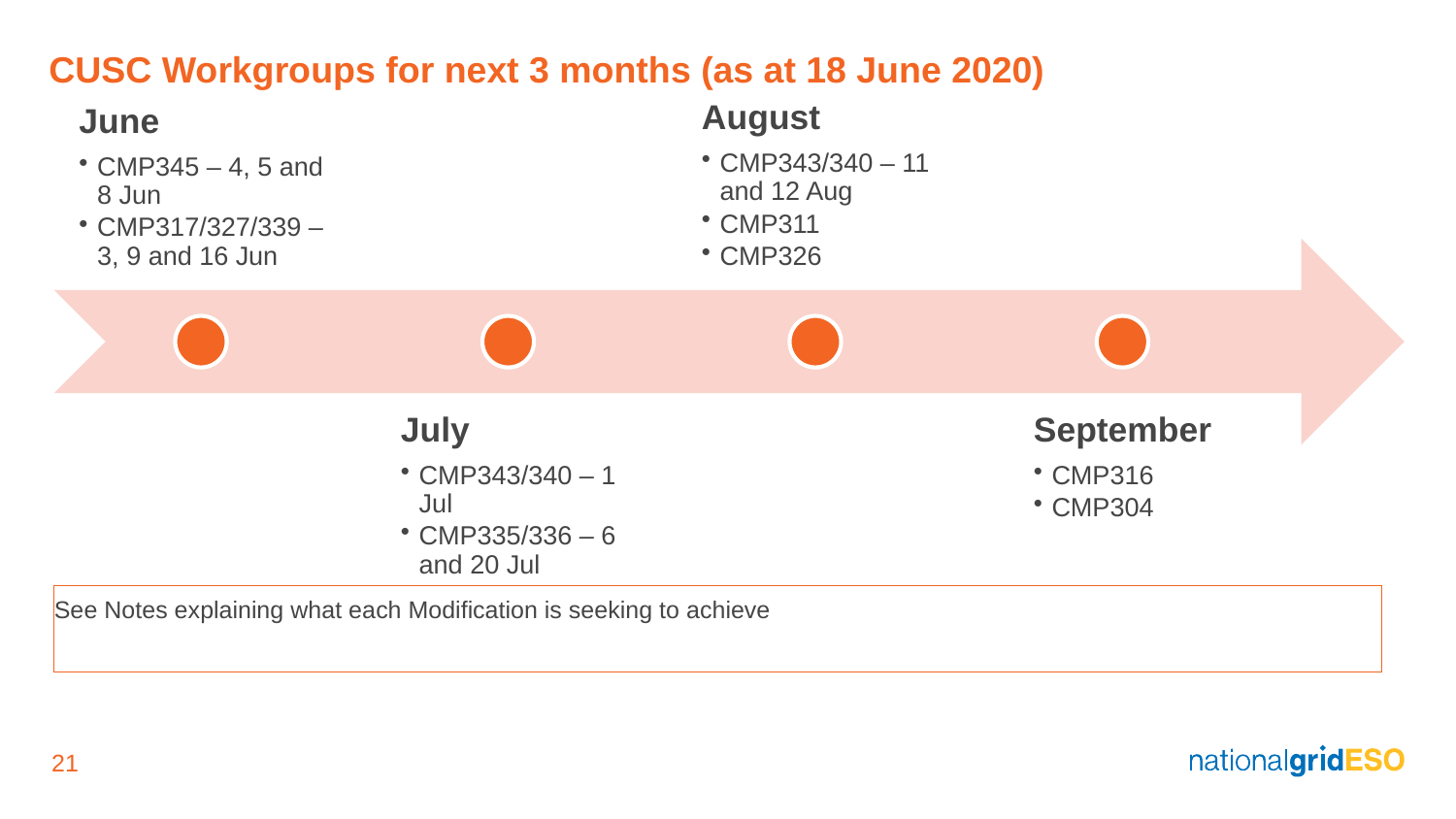

CUSC Workgroups for next 3 months (as at 18 June 2020)
June
CMP345 – 4, 5 and 8 Jun
CMP317/327/339 – 3, 9 and 16 Jun
July
CMP343/340 – 1 Jul
CMP335/336 – 6 and 20 Jul
August
CMP343/340 – 11 and 12 Aug
CMP311
CMP326
September
CMP316
CMP304

See Notes explaining what each Modification is seeking to achieve